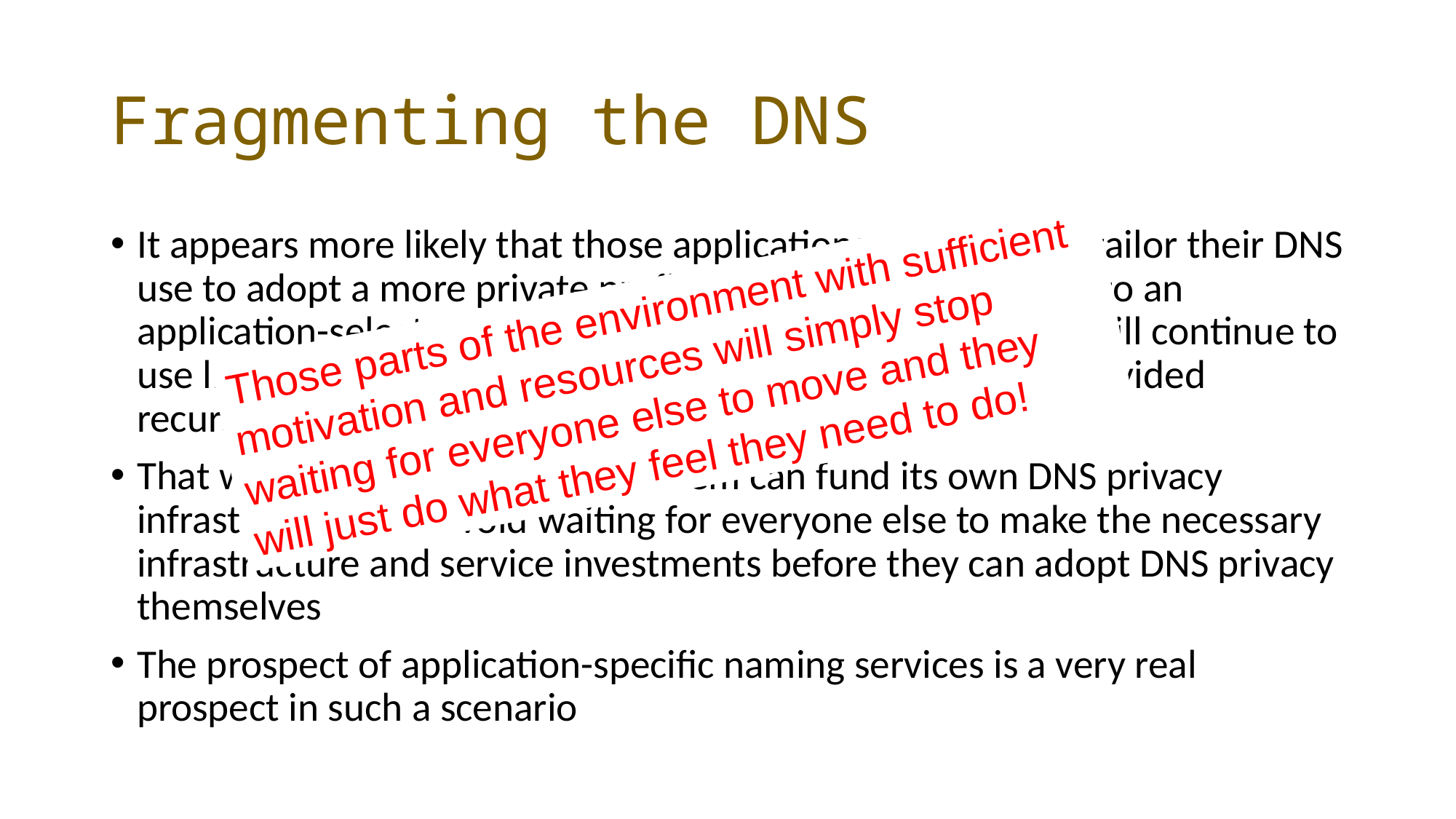

# Fragmenting the DNS
It appears more likely that those applications who want to tailor their DNS use to adopt a more private profile will hive off to use DoH to an application-selected DNS service, while the platform itself will continue to use libraries that will default to DNS over UDP to the ISP-provided recursive DNS resolver
That way the application’s ecosystem can fund its own DNS privacy infrastructure and avoid waiting for everyone else to make the necessary infrastructure and service investments before they can adopt DNS privacy themselves
The prospect of application-specific naming services is a very real prospect in such a scenario
Those parts of the environment with sufficient motivation and resources will simply stop waiting for everyone else to move and they will just do what they feel they need to do!